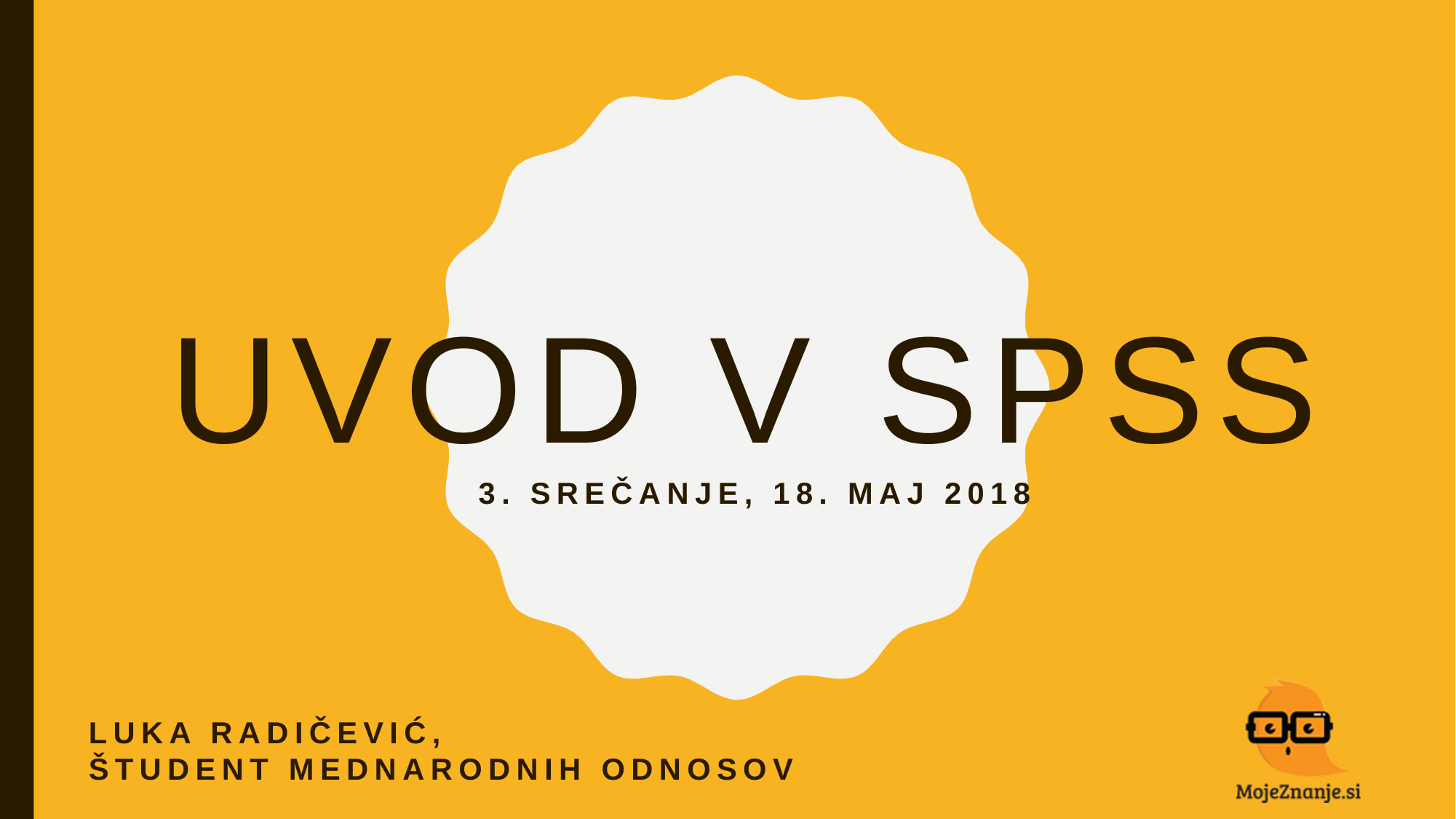

# Uvod v SPSS
3. srečanje, 18. maj 2018
Luka radičević,
študent mednarodnih odnosov